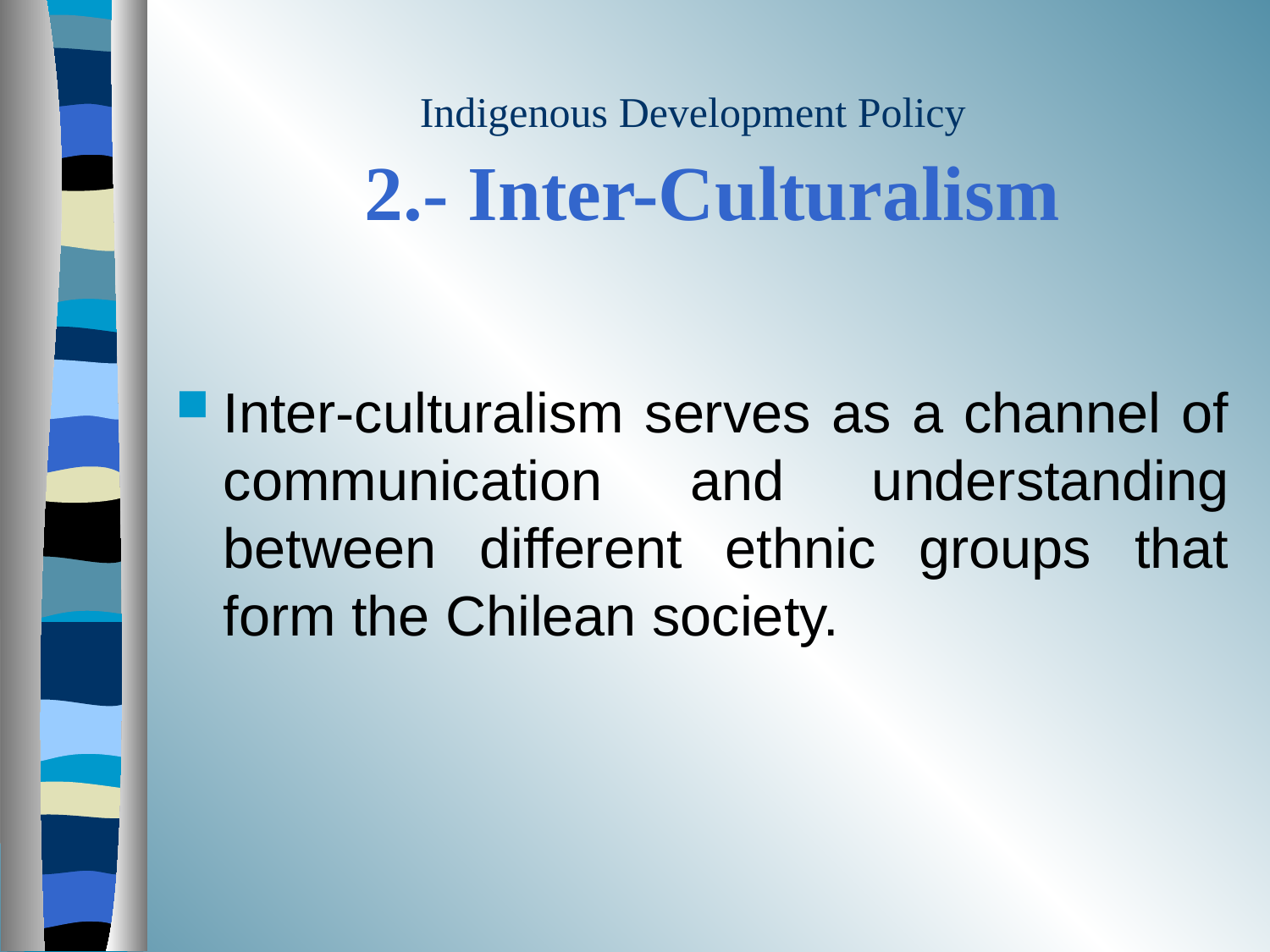

# Indigenous Development Policy 2.- Inter-Culturalism
Inter-culturalism serves as a channel of communication and understanding between different ethnic groups that form the Chilean society.